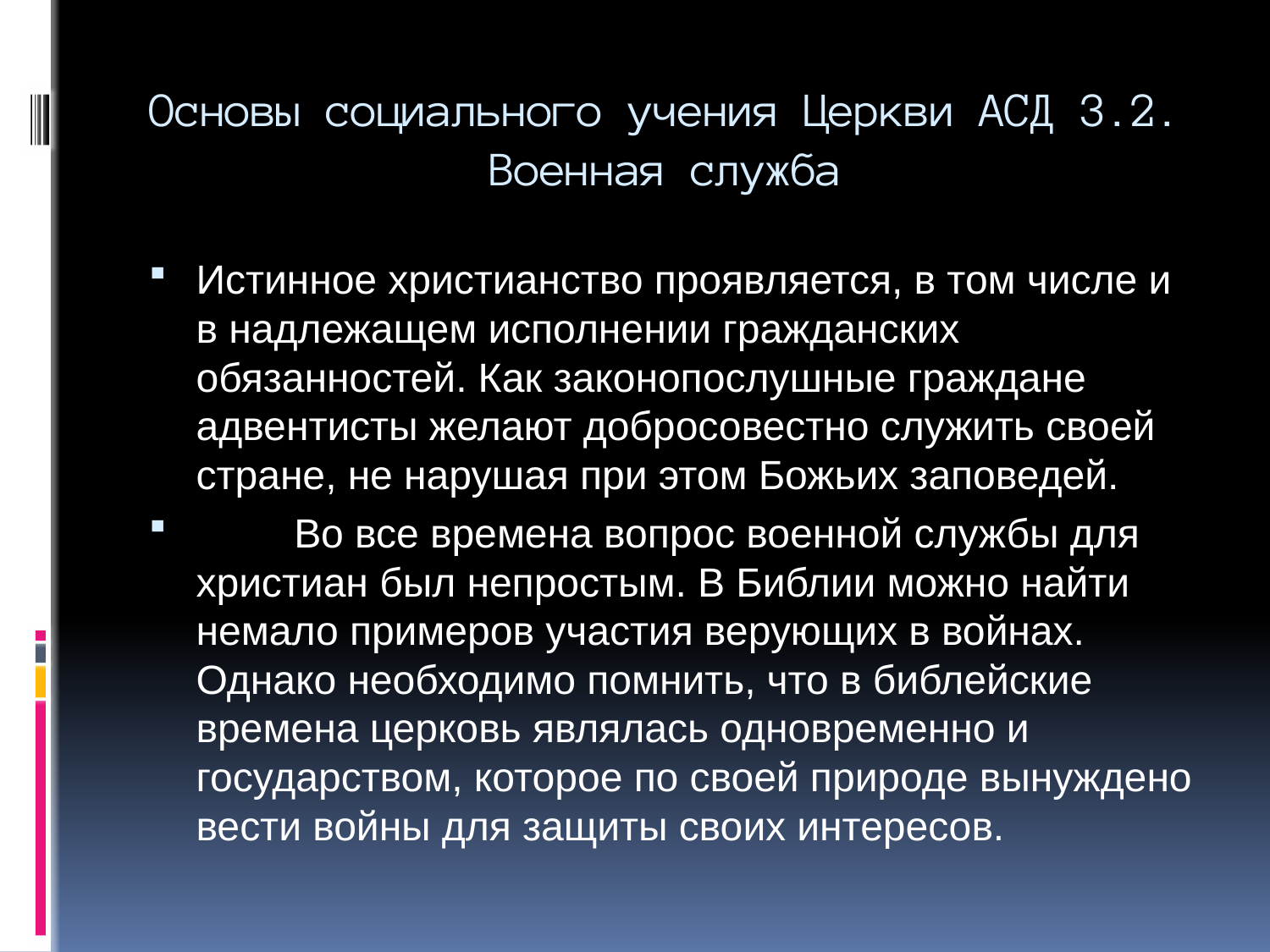

# Основы социального учения Церкви АСД 3.2. Военная служба
Истинное христианство проявляется, в том числе и в надлежащем исполнении гражданских обязанностей. Как законопослушные граждане адвентисты желают добросовестно служить своей стране, не нарушая при этом Божьих заповедей.
	Во все времена вопрос военной службы для христиан был непростым. В Библии можно найти немало примеров участия верующих в войнах. Однако необходимо помнить, что в библейские времена церковь являлась одновременно и государством, которое по своей природе вынуждено вести войны для защиты своих интересов.